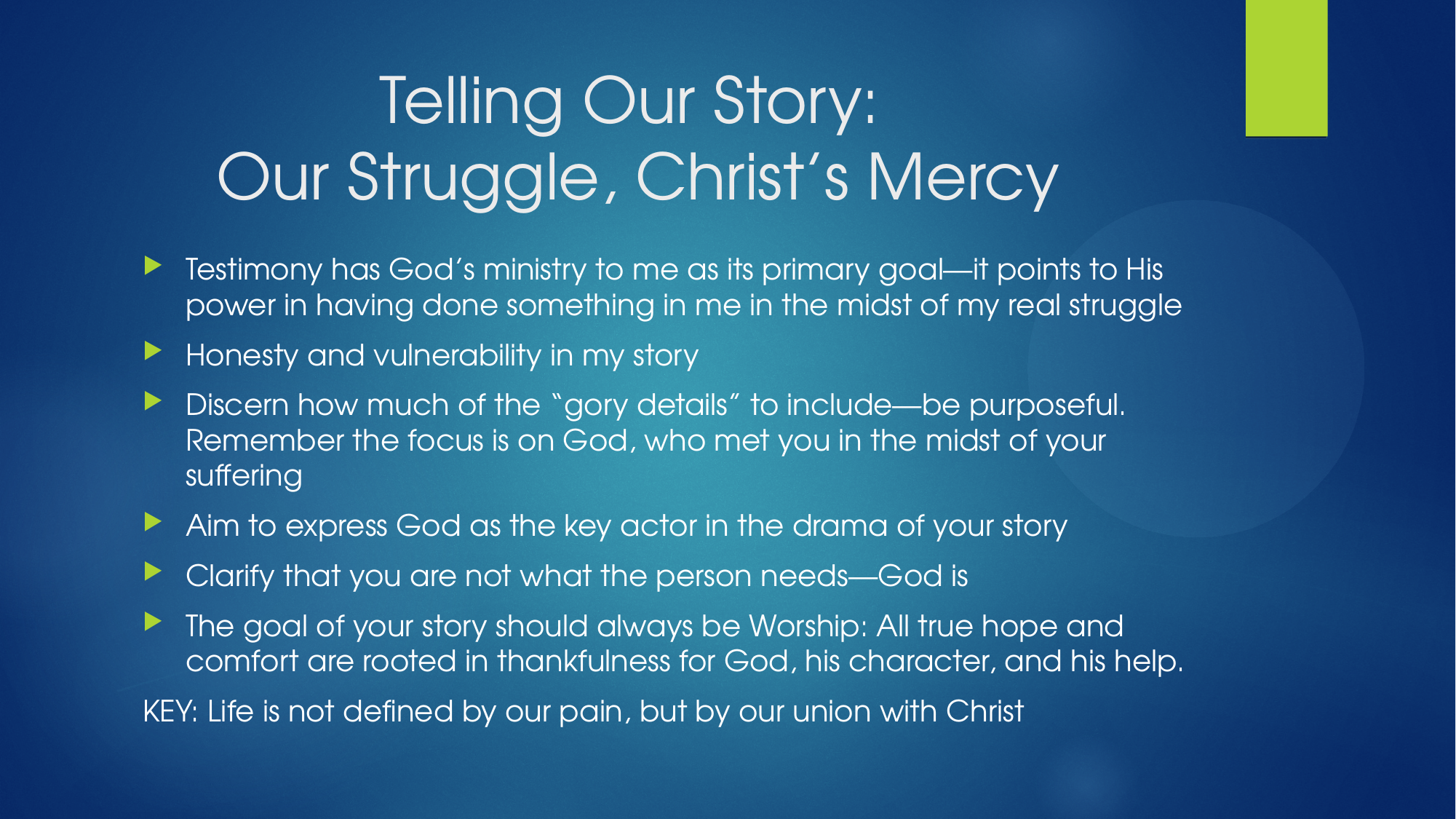

# Telling Our Story: Our Struggle, Christ’s Mercy
Testimony has God’s ministry to me as its primary goal—it points to His power in having done something in me in the midst of my real struggle
Honesty and vulnerability in my story
Discern how much of the “gory details” to include—be purposeful. Remember the focus is on God, who met you in the midst of your suffering
Aim to express God as the key actor in the drama of your story
Clarify that you are not what the person needs—God is
The goal of your story should always be Worship: All true hope and comfort are rooted in thankfulness for God, his character, and his help.
KEY: Life is not defined by our pain, but by our union with Christ